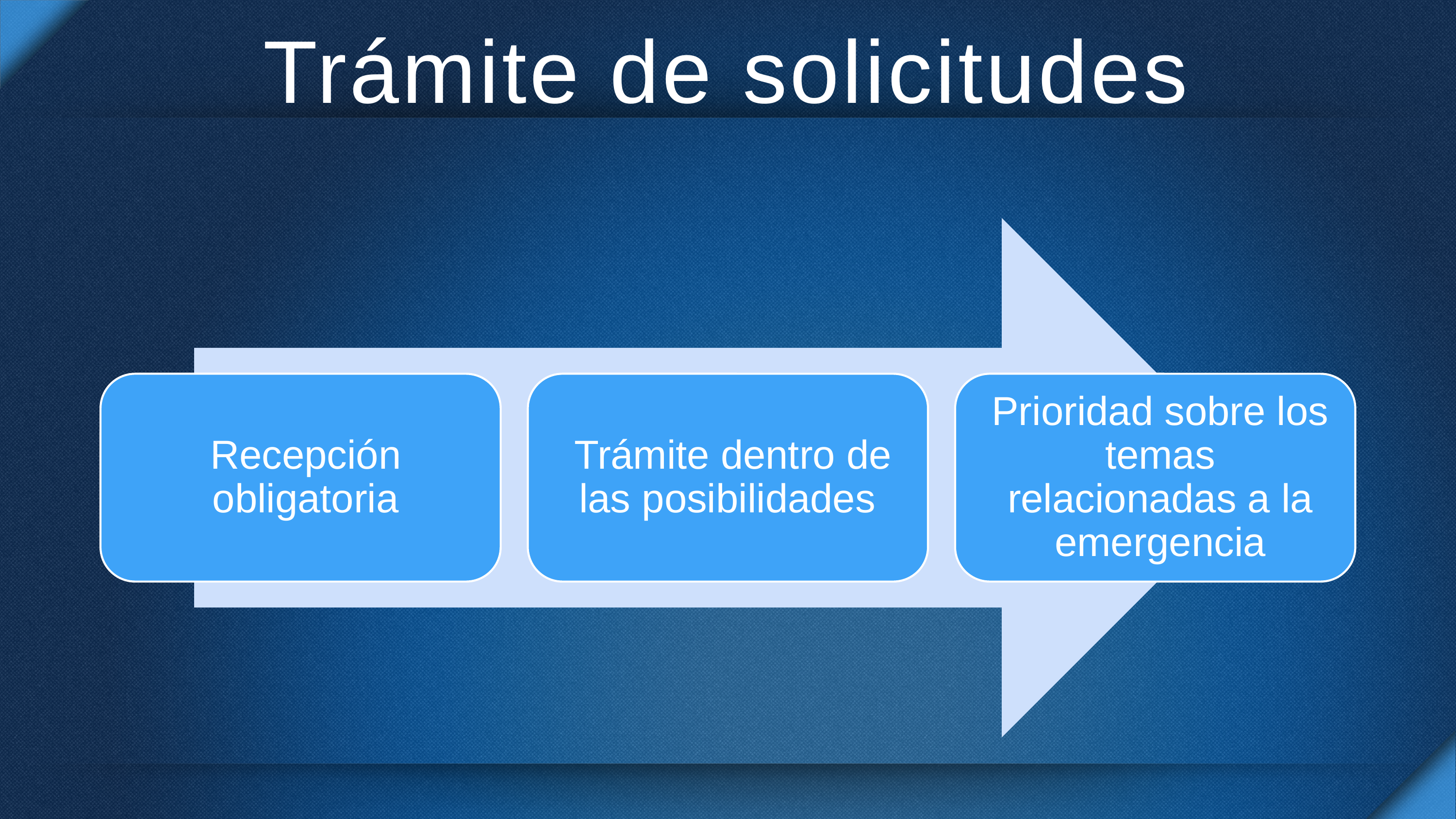

# Trámite de solicitudes
Recepción obligatoria
Trámite dentro de las posibilidades
Prioridad sobre los temas relacionadas a la emergencia